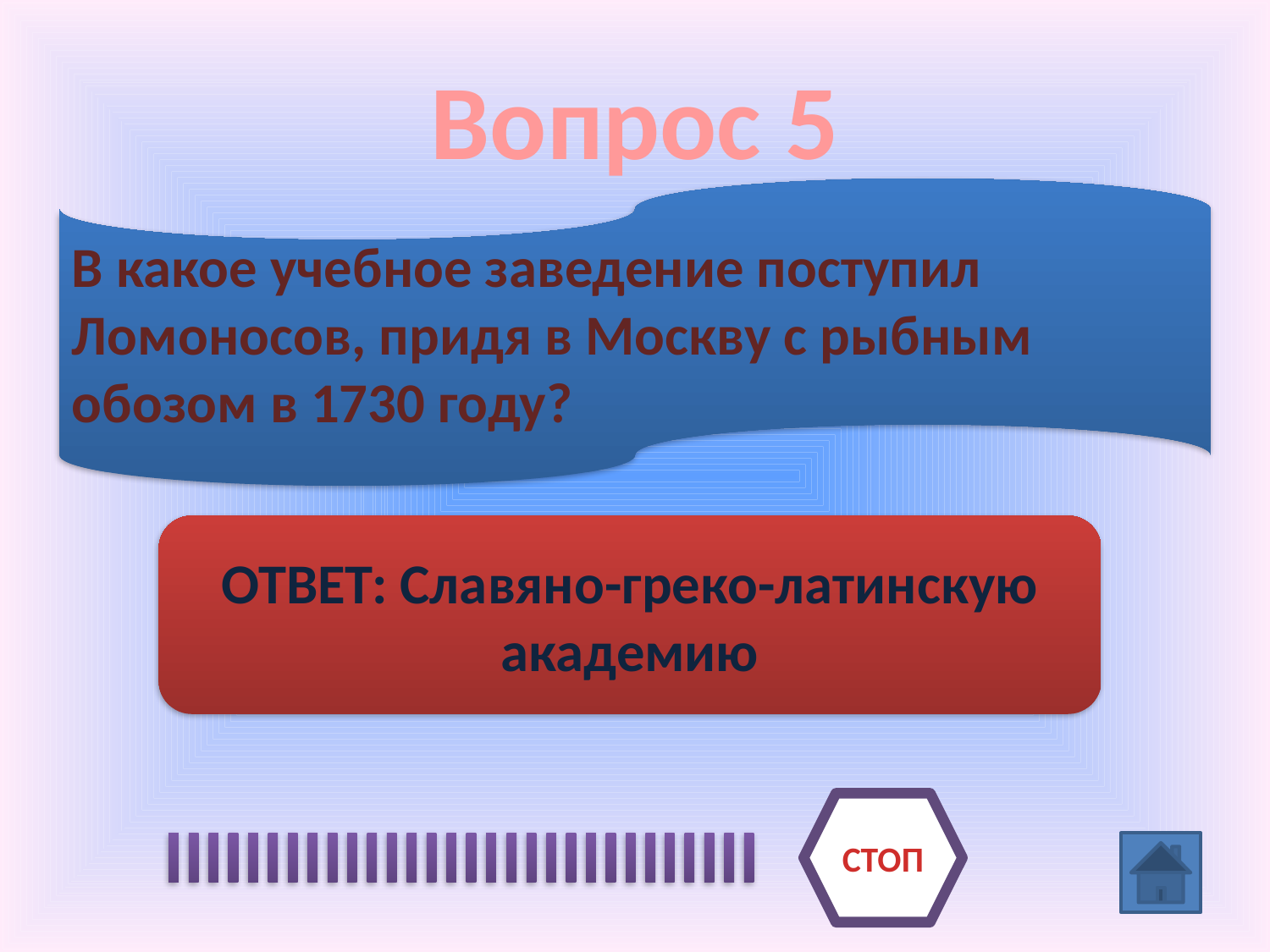

# Вопрос 5
В какое учебное заведение поступил Ломоносов, придя в Москву с рыбным обозом в 1730 году?

ОТВЕТ: Славяно-греко-латинскую академию
СТОП